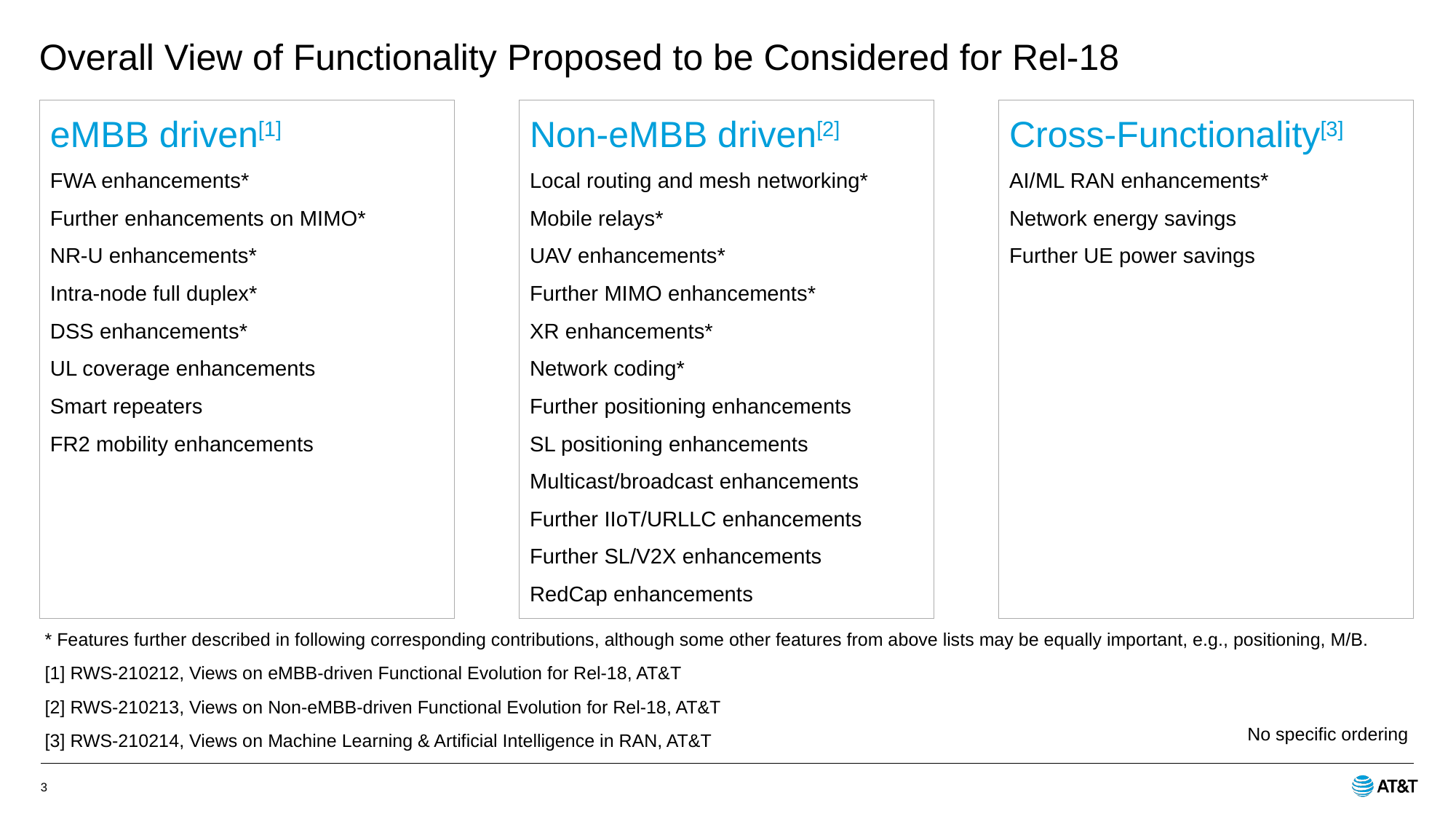

# Overall View of Functionality Proposed to be Considered for Rel-18
eMBB driven[1]
FWA enhancements*
Further enhancements on MIMO*
NR-U enhancements*
Intra-node full duplex*
DSS enhancements*
UL coverage enhancements
Smart repeaters
FR2 mobility enhancements

Non-eMBB driven[2]
Local routing and mesh networking*
Mobile relays*
UAV enhancements*
Further MIMO enhancements*
XR enhancements*
Network coding*
Further positioning enhancements
SL positioning enhancements
Multicast/broadcast enhancements
Further IIoT/URLLC enhancements
Further SL/V2X enhancements
RedCap enhancements
Cross-Functionality[3]
AI/ML RAN enhancements*
Network energy savings
Further UE power savings

* Features further described in following corresponding contributions, although some other features from above lists may be equally important, e.g., positioning, M/B.
[1] RWS-210212, Views on eMBB-driven Functional Evolution for Rel-18, AT&T
[2] RWS-210213, Views on Non-eMBB-driven Functional Evolution for Rel-18, AT&T
[3] RWS-210214, Views on Machine Learning & Artificial Intelligence in RAN, AT&T

No specific ordering
3